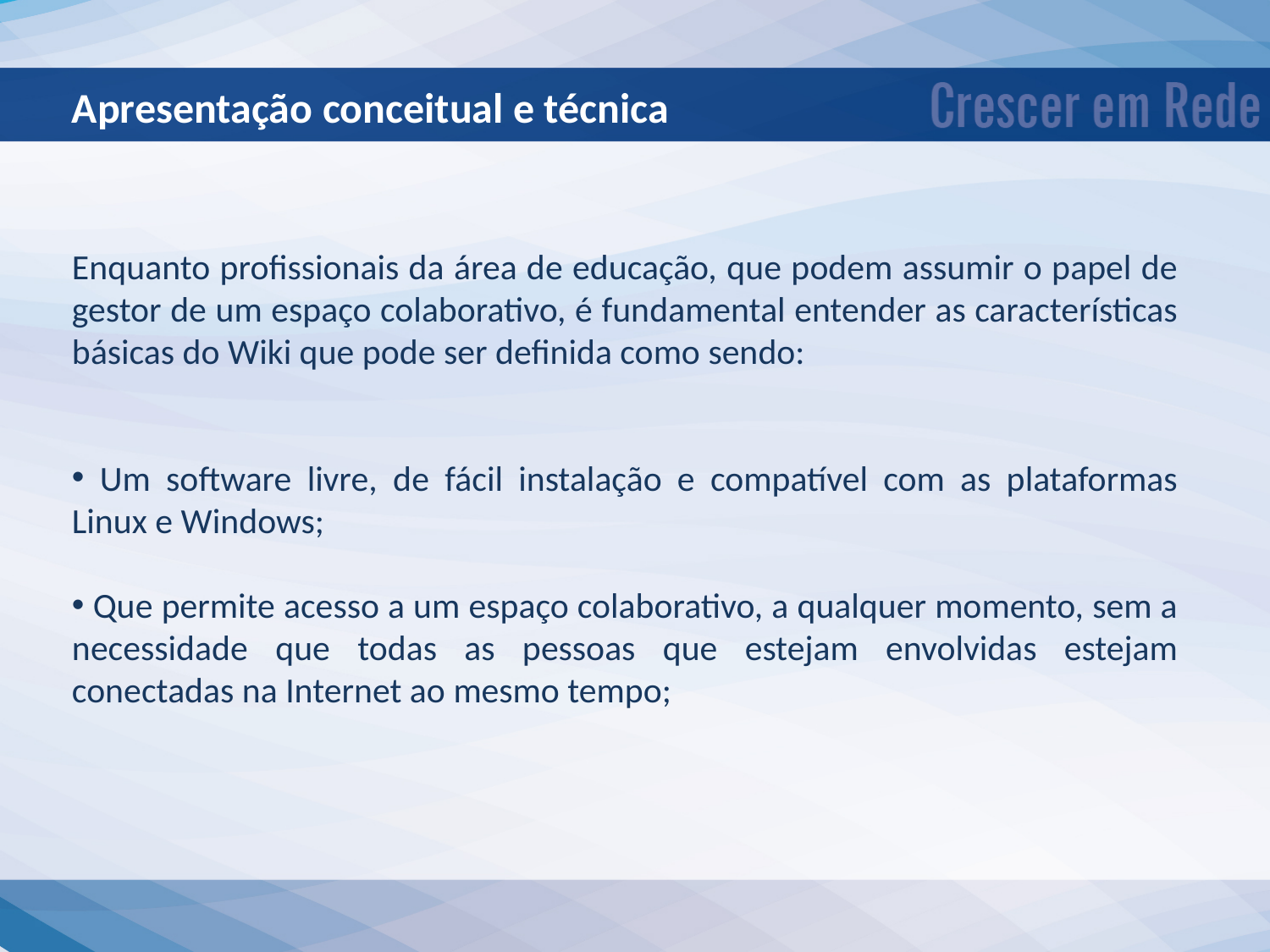

Apresentação conceitual e técnica
Enquanto profissionais da área de educação, que podem assumir o papel de gestor de um espaço colaborativo, é fundamental entender as características básicas do Wiki que pode ser definida como sendo:

 Um software livre, de fácil instalação e compatível com as plataformas Linux e Windows;

 Que permite acesso a um espaço colaborativo, a qualquer momento, sem a necessidade que todas as pessoas que estejam envolvidas estejam conectadas na Internet ao mesmo tempo;